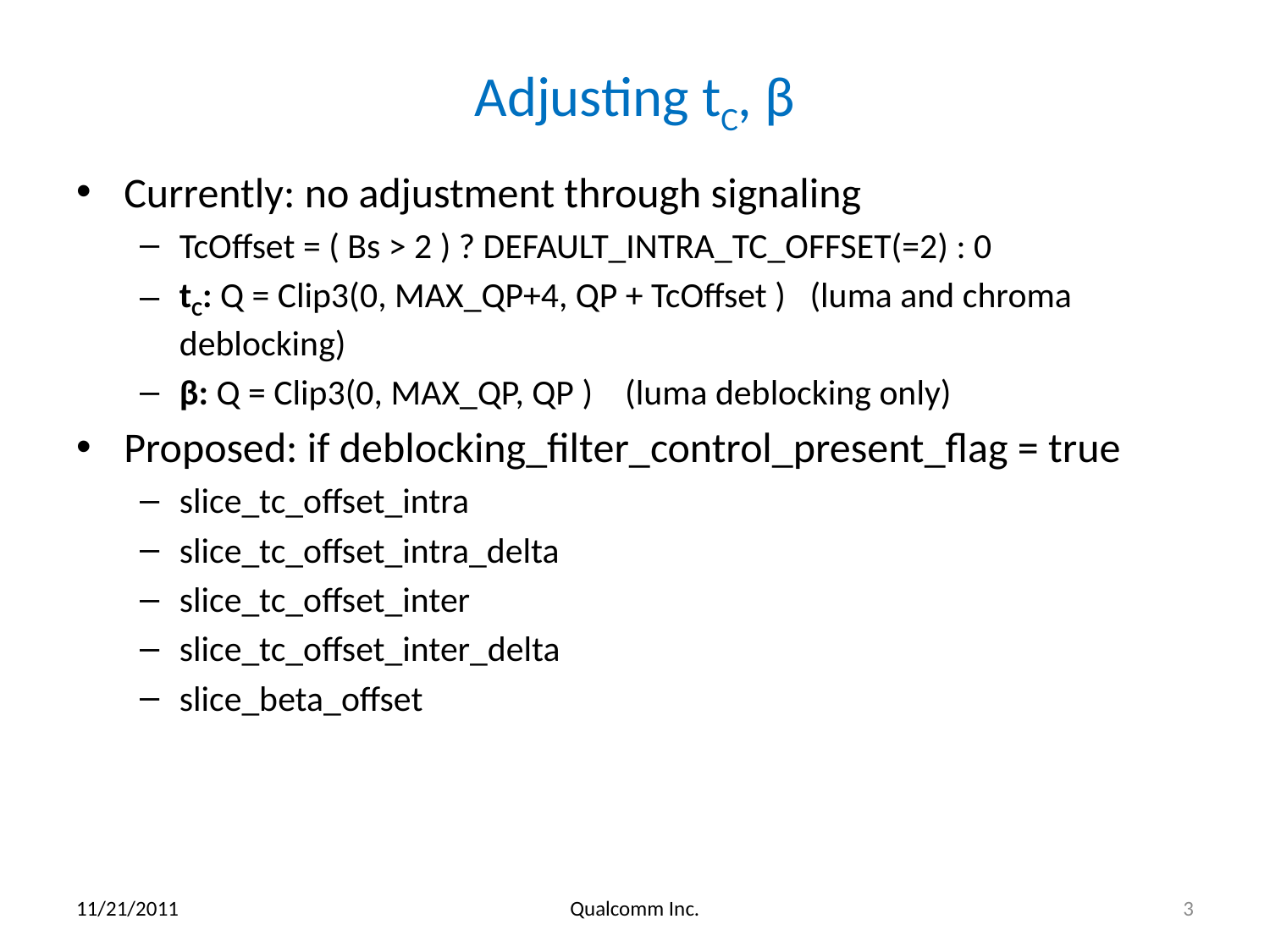

# Adjusting tC, β
Currently: no adjustment through signaling
TcOffset = ( Bs > 2 ) ? DEFAULT_INTRA_TC_OFFSET(=2) : 0
tC: Q = Clip3(0, MAX_QP+4, QP + TcOffset )   (luma and chroma deblocking)
β: Q = Clip3(0, MAX_QP, QP )    (luma deblocking only)
Proposed: if deblocking_filter_control_present_flag = true
slice_tc_offset_intra
slice_tc_offset_intra_delta
slice_tc_offset_inter
slice_tc_offset_inter_delta
slice_beta_offset
11/21/2011
Qualcomm Inc.
3